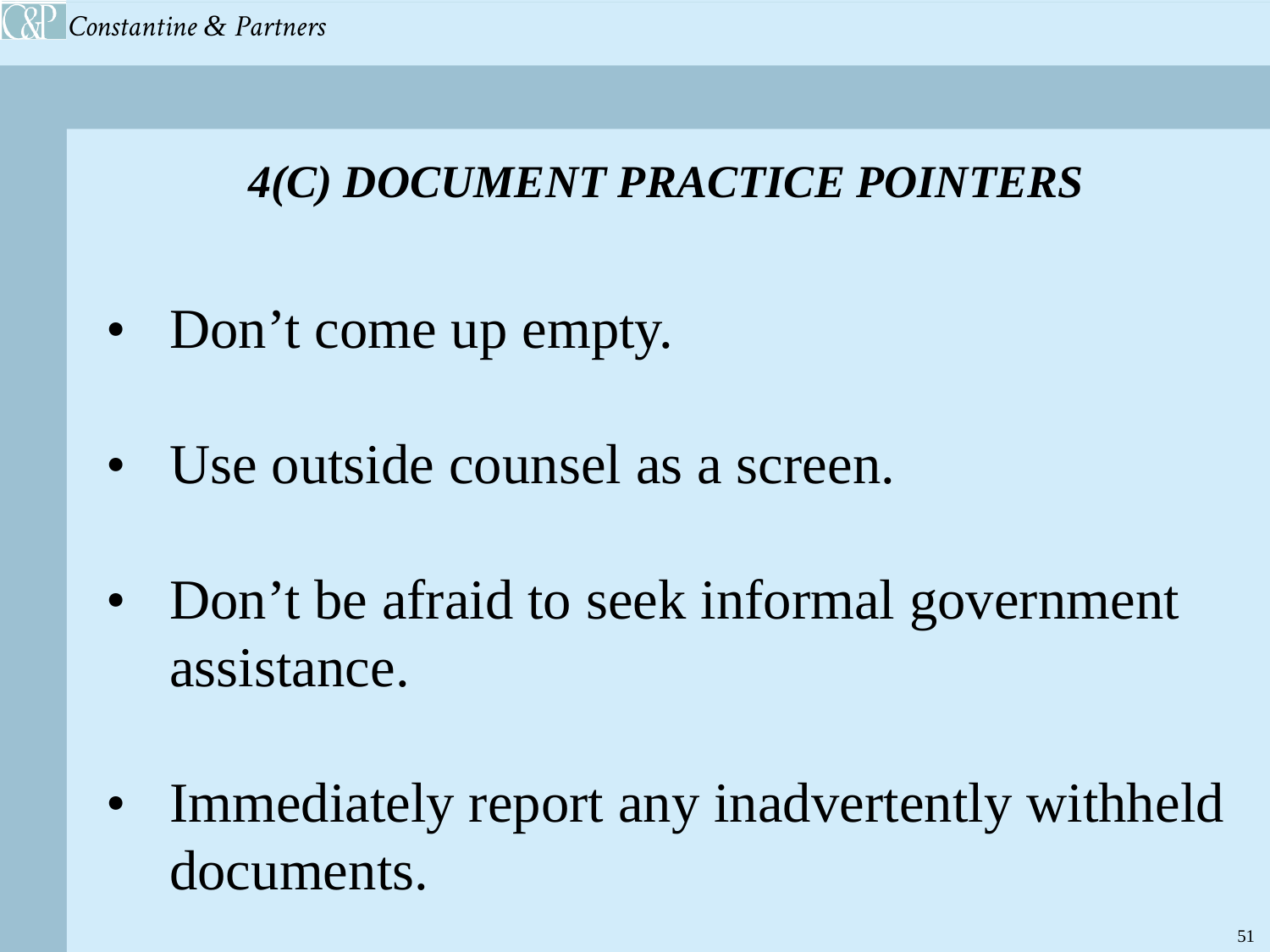

4(C) DOCUMENT PRACTICE POINTERS
	•	Don’t come up empty.

	•	Use outside counsel as a screen.

	•	Don’t be afraid to seek informal government 			assistance.

	•	Immediately report any inadvertently withheld 		documents.